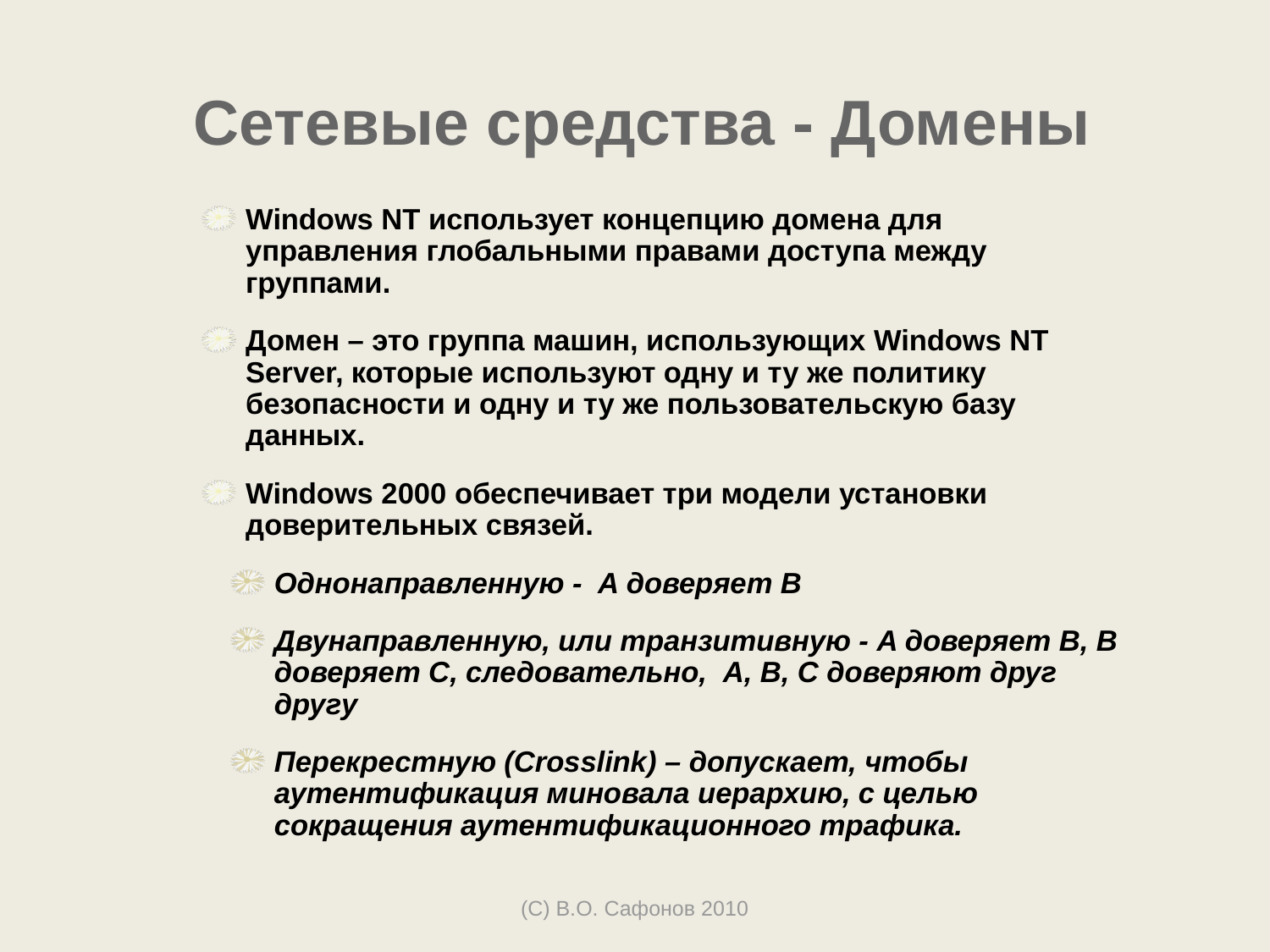

# Сетевые средства - Домены
Windows NT использует концепцию домена для управления глобальными правами доступа между группами.
Домен – это группа машин, использующих Windows NT Server, которые используют одну и ту же политику безопасности и одну и ту же пользовательскую базу данных.
Windows 2000 обеспечивает три модели установки доверительных связей.
Однонаправленную -  A доверяет B
Двунаправленную, или транзитивную - A доверяет B, B доверяет C, следовательно,  A, B, C доверяют друг другу
Перекрестную (Crosslink) – допускает, чтобы аутентификация миновала иерархию, с целью сокращения аутентификационного трафика.
(С) В.О. Сафонов 2010